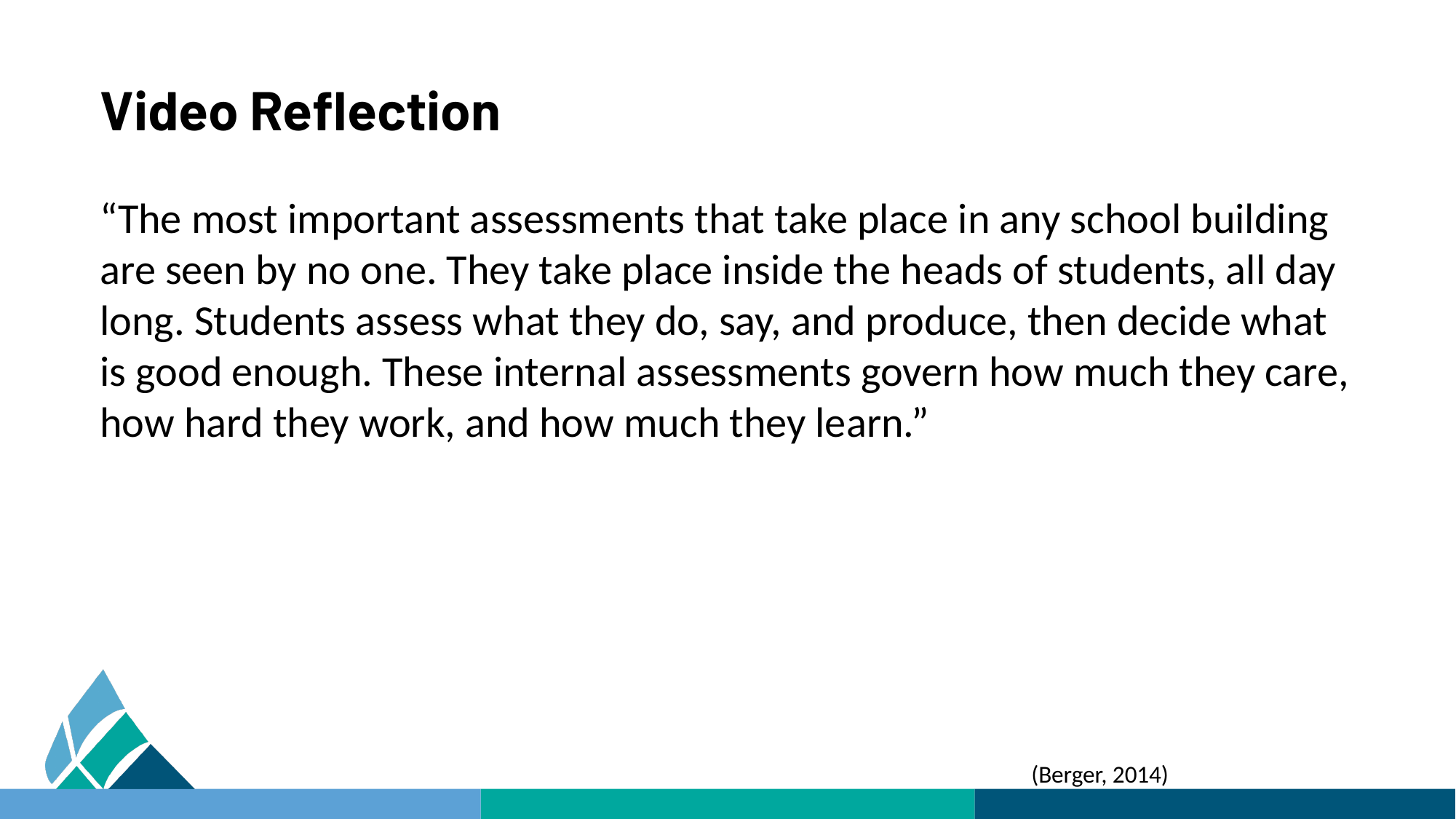

# Video Reflection
“The most important assessments that take place in any school building are seen by no one. They take place inside the heads of students, all day long. Students assess what they do, say, and produce, then decide what is good enough. These internal assessments govern how much they care, how hard they work, and how much they learn.”

 (Berger, 2014)